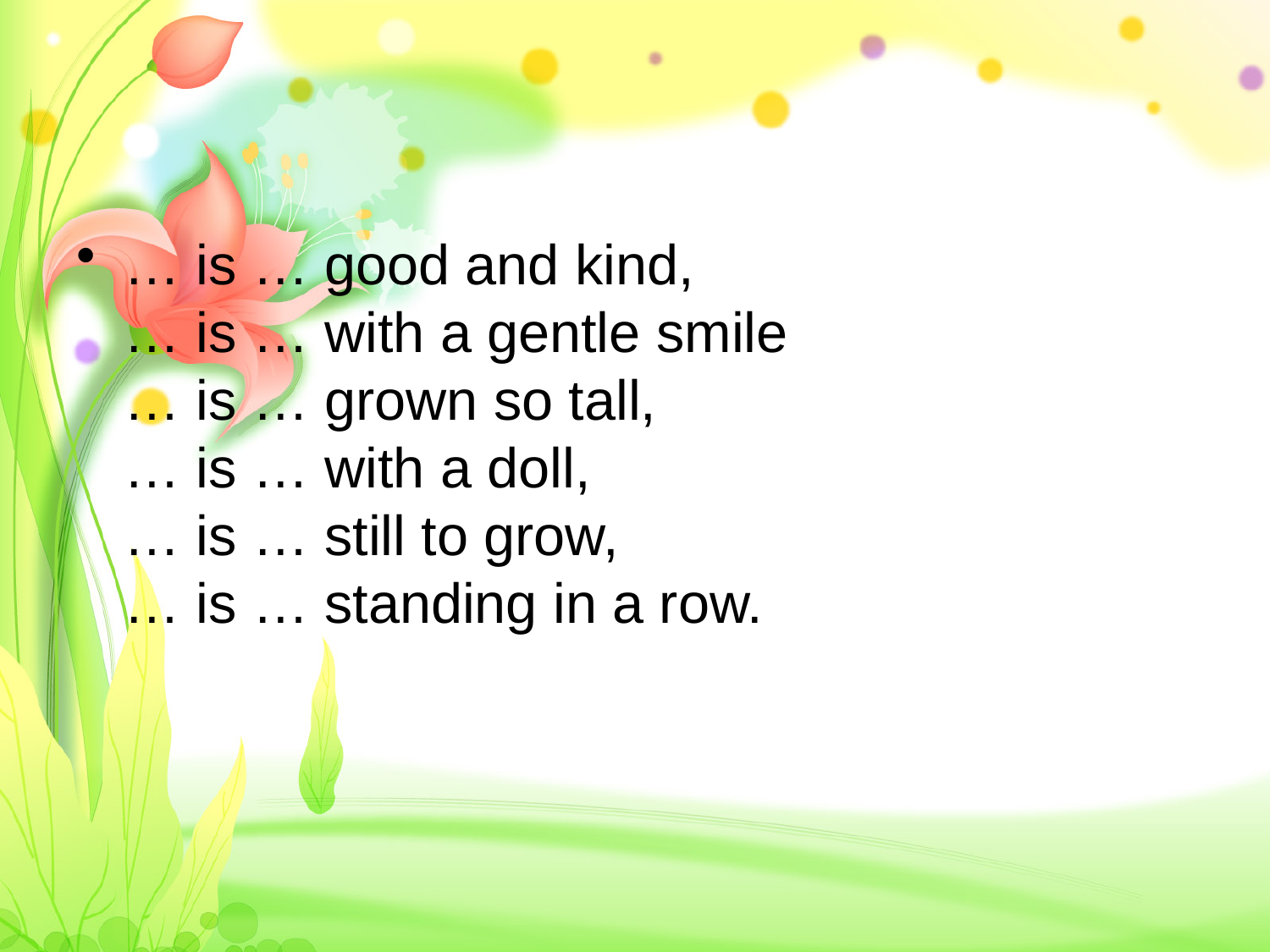

#
… is … good and kind,
… is … with a gentle smile
… is … grown so tall,
… is … with a doll,
… is … still to grow,
… is … standing in a row.